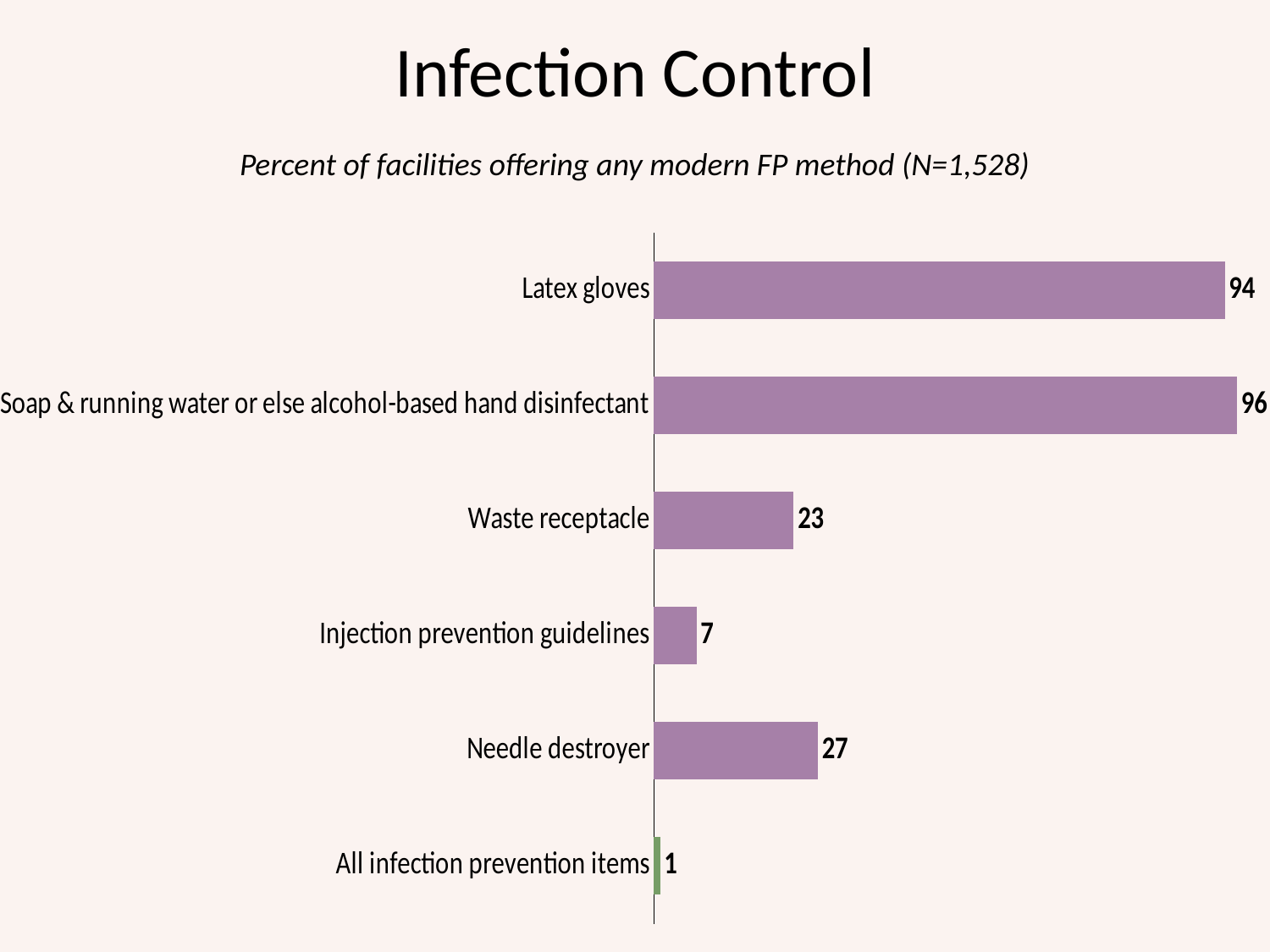

# Infection Control
Percent of facilities offering any modern FP method (N=1,528)

### Chart

| Category | Series 1 |
|---|---|
| All infection prevention items | 1.0 |
| Needle destroyer | 27.0 |
| Injection prevention guidelines | 7.0 |
| Waste receptacle | 23.0 |
| Soap & running water or else alcohol-based hand disinfectant | 96.0 |
| Latex gloves | 94.0 |